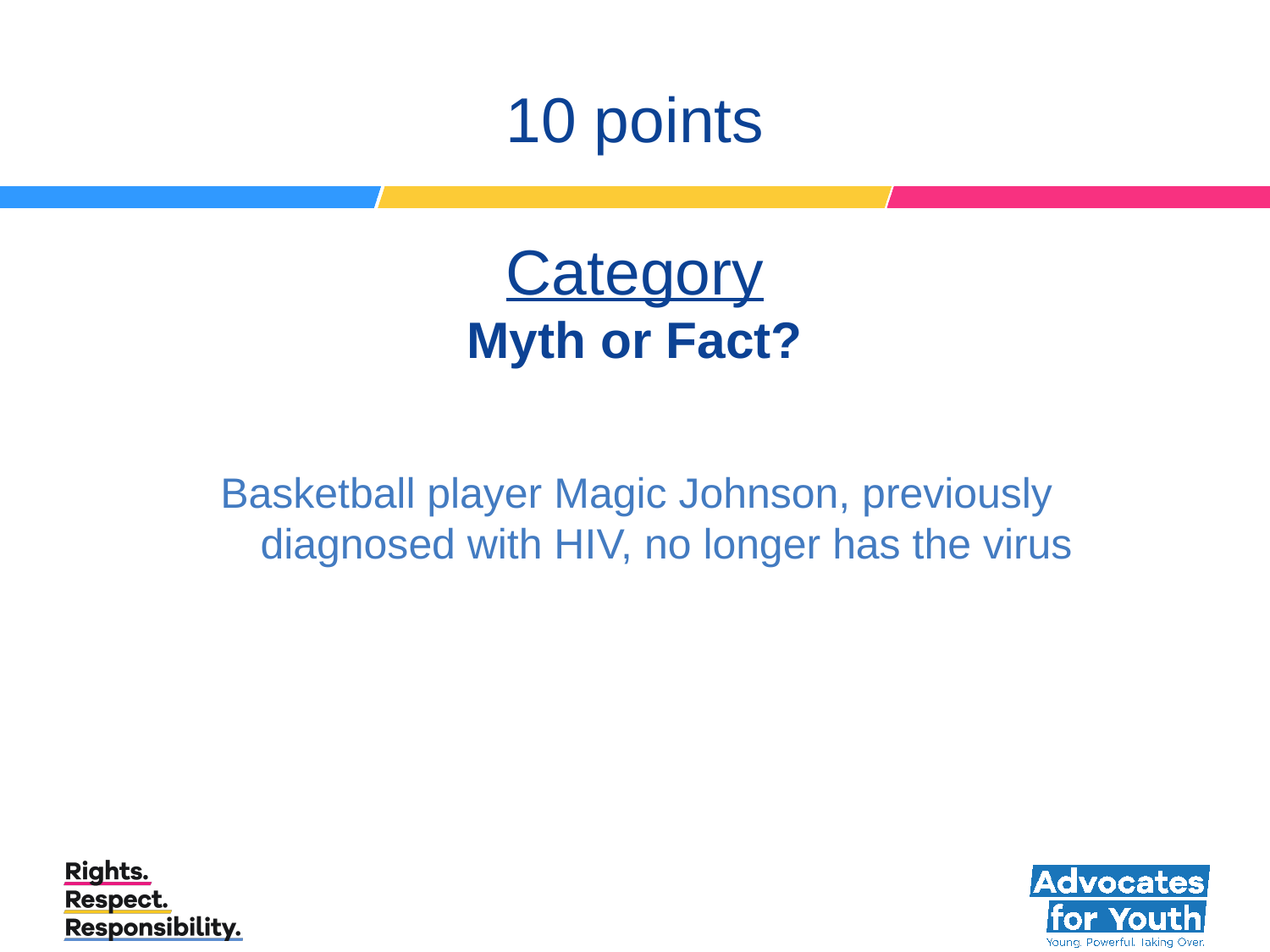

# 10 points Category Myth or Fact?
Basketball player Magic Johnson, previously diagnosed with HIV, no longer has the virus